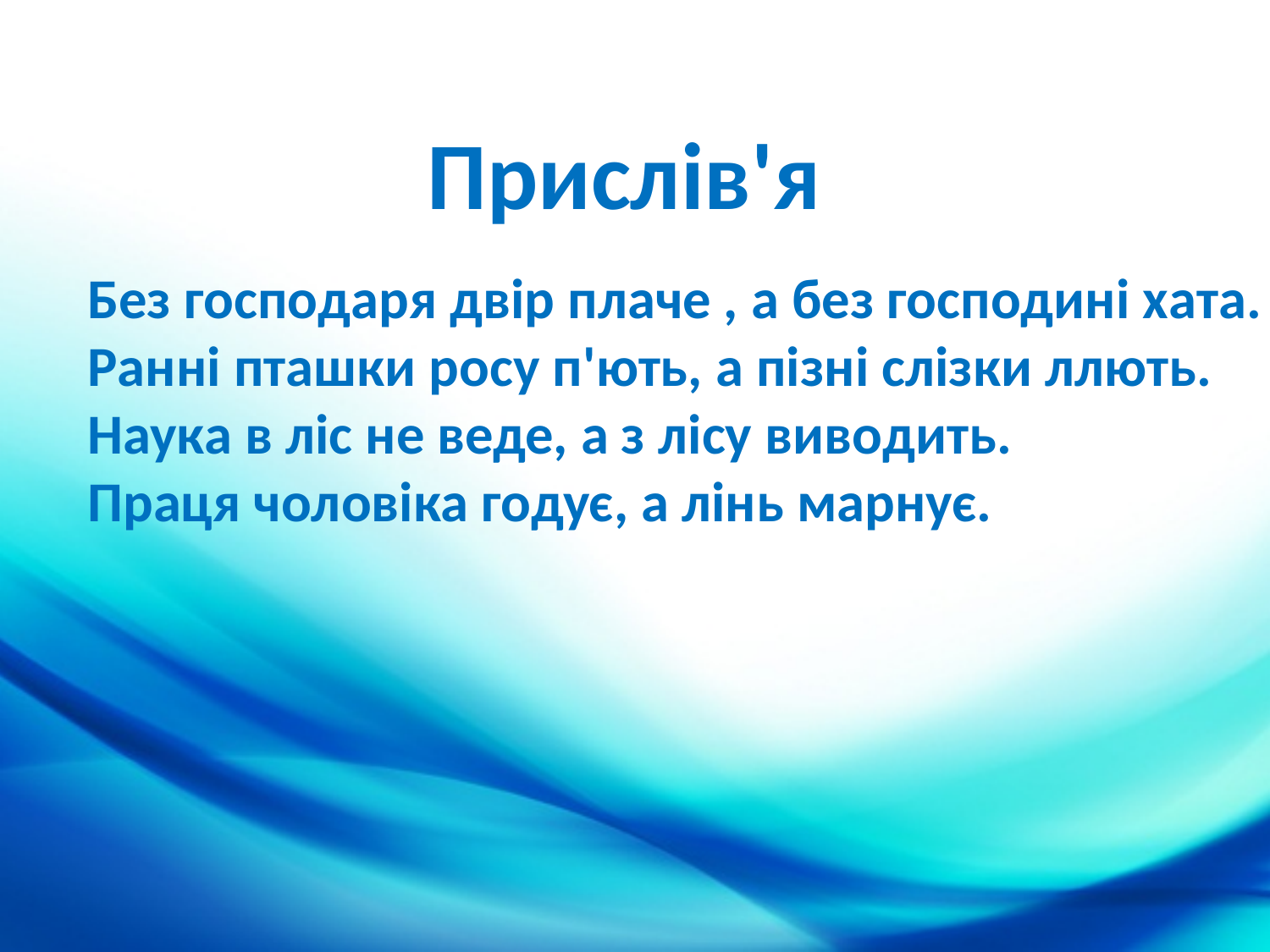

Прислів'я
Без господаря двір плаче , а без господині хата.
Ранні пташки росу п'ють, а пізні слізки ллють.
Наука в ліс не веде, а з лісу виводить.
Праця чоловіка годує, а лінь марнує.